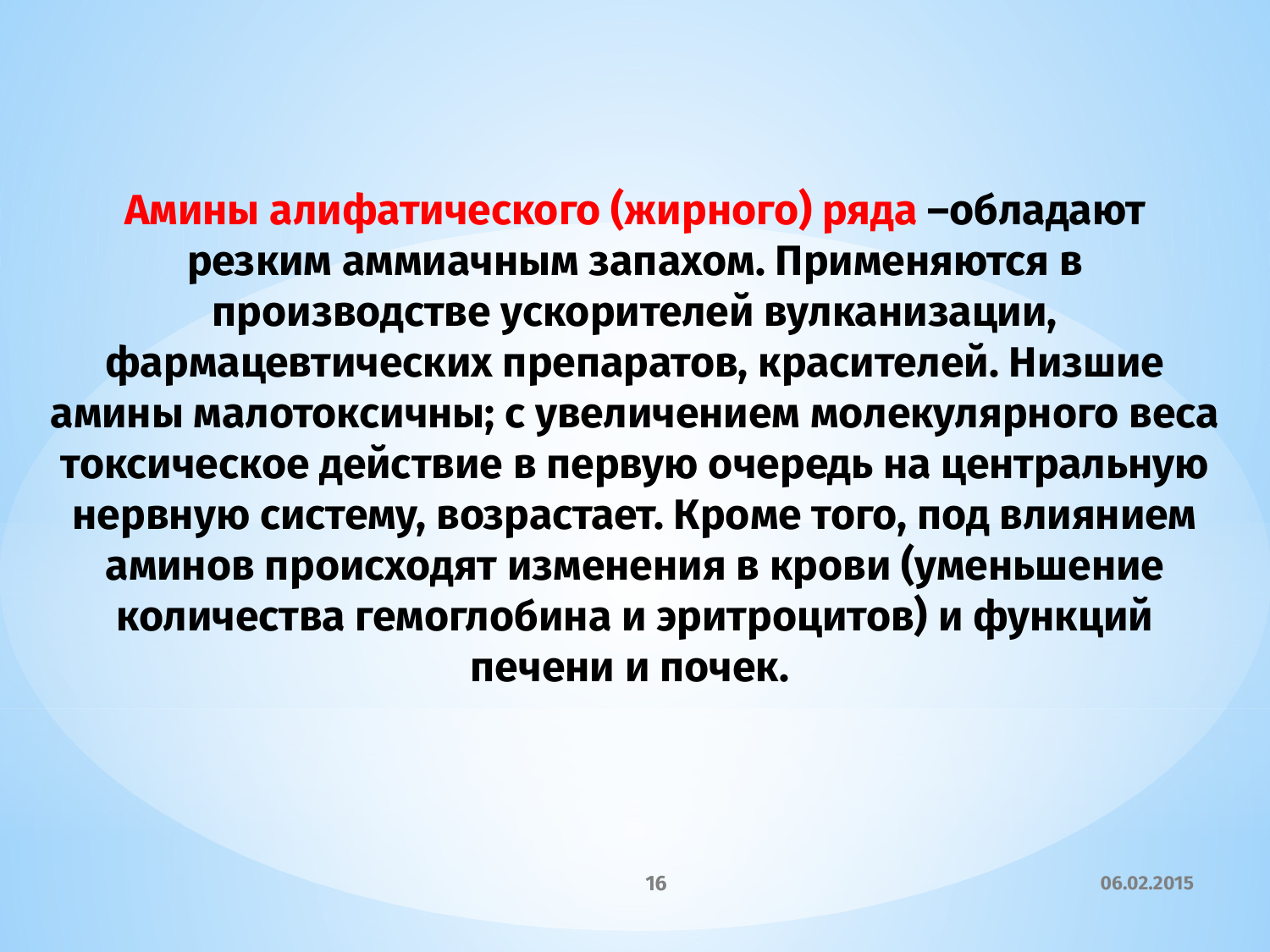

Амины алифатического (жирного) ряда –обладают резким аммиачным запахом. Применяются в производстве ускорителей вулканизации, фармацевтических препаратов, красителей. Низшие амины малотоксичны; с увеличением молекулярного веса токсическое действие в первую очередь на центральную нервную систему, возрастает. Кроме того, под влиянием аминов происходят изменения в крови (уменьшение количества гемоглобина и эритроцитов) и функций печени и почек.
16
06.02.2015